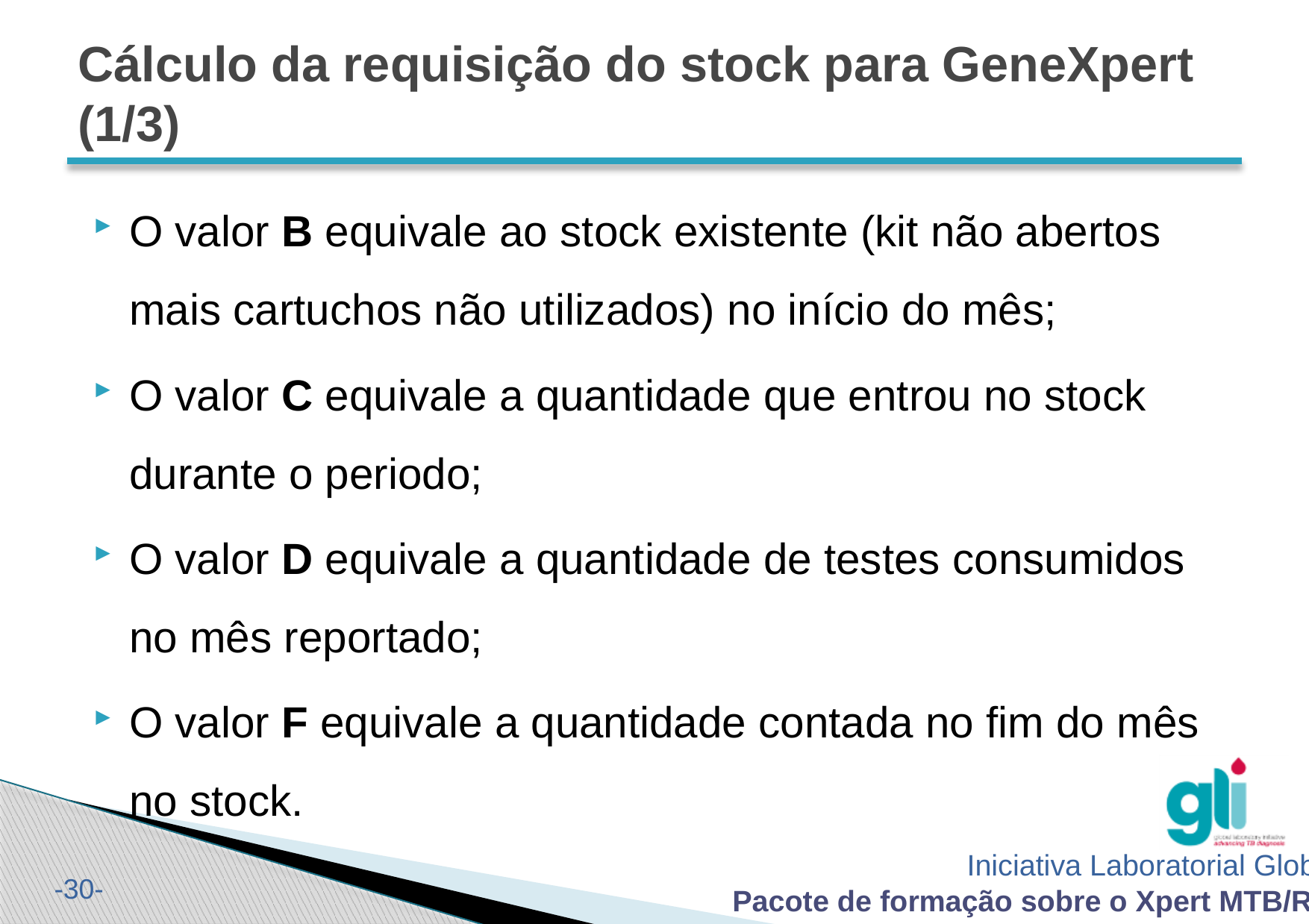

Cálculo da requisição do stock para GeneXpert (1/3)
O valor B equivale ao stock existente (kit não abertos mais cartuchos não utilizados) no início do mês;
O valor C equivale a quantidade que entrou no stock durante o periodo;
O valor D equivale a quantidade de testes consumidos no mês reportado;
O valor F equivale a quantidade contada no fim do mês no stock.